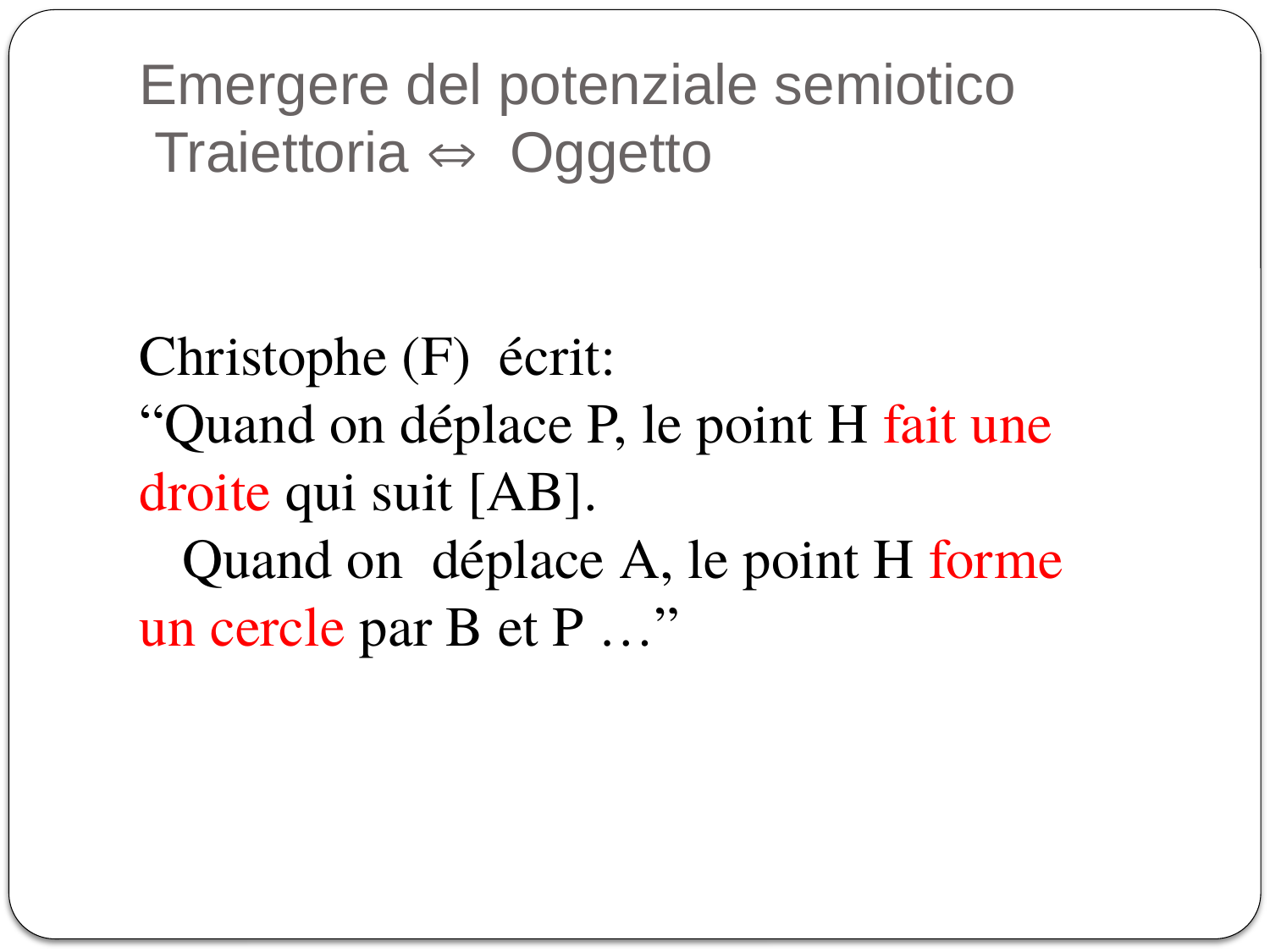

# Emergere del potenziale semiotico Traiettoria ⇔  Oggetto

Christophe (F)  écrit:
“Quand on déplace P, le point H fait une droite qui suit [AB].
   Quand on  déplace A, le point H forme un cercle par B et P …”